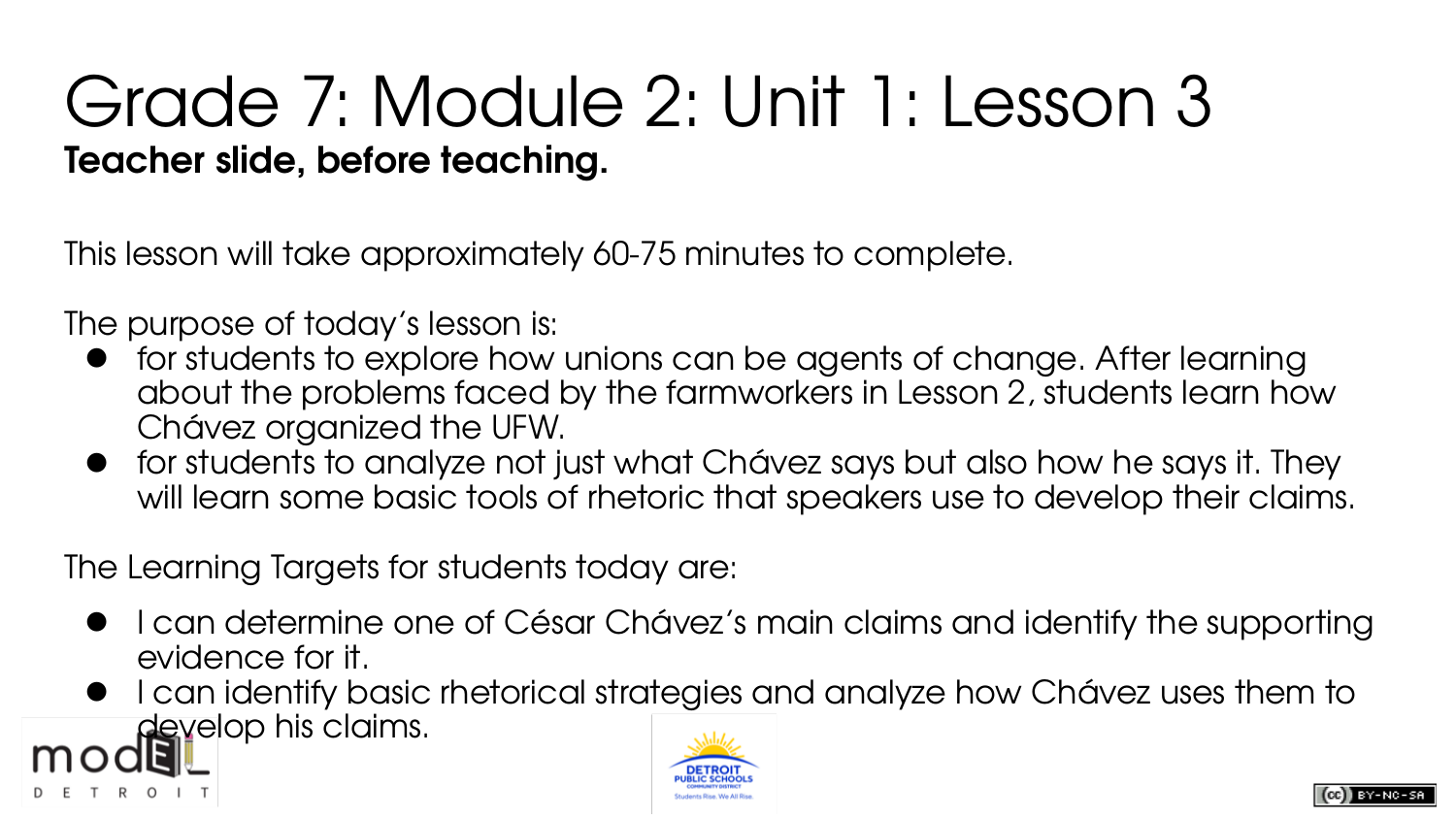

# Grade 7: Module 2: Unit 1: Lesson 3
Teacher slide, before teaching.
This lesson will take approximately 60-75 minutes to complete.

The purpose of today’s lesson is:
for students to explore how unions can be agents of change. After learning about the problems faced by the farmworkers in Lesson 2, students learn how Chávez organized the UFW.
for students to analyze not just what Chávez says but also how he says it. They will learn some basic tools of rhetoric that speakers use to develop their claims.

The Learning Targets for students today are:
I can determine one of César Chávez’s main claims and identify the supporting evidence for it.
I can identify basic rhetorical strategies and analyze how Chávez uses them to develop his claims.